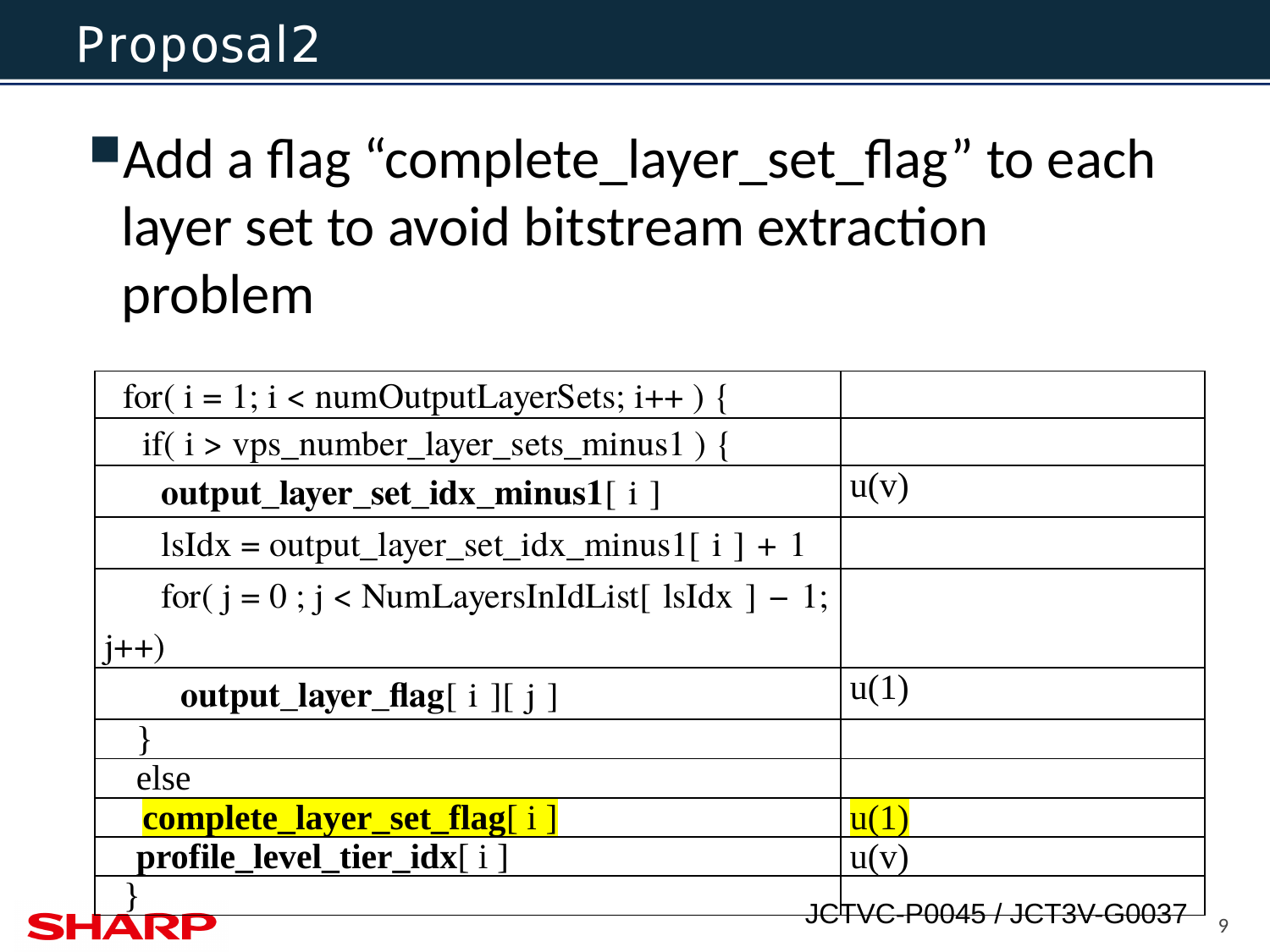

# Proposal2
Add a flag “complete_layer_set_flag” to each layer set to avoid bitstream extraction problem

| for( i = 1; i < numOutputLayerSets; i++ ) { |  |
| --- | --- |
| if( i > vps\_number\_layer\_sets\_minus1 ) { |  |
| output\_layer\_set\_idx\_minus1[ i ] | u(v) |
| lsIdx = output\_layer\_set\_idx\_minus1[ i ] + 1 |  |
| for( j = 0 ; j < NumLayersInIdList[ lsIdx ] − 1; j++) |  |
| output\_layer\_flag[ i ][ j ] | u(1) |
| } |  |
| else |  |
| complete\_layer\_set\_flag[ i ] | u(1) |
| profile\_level\_tier\_idx[ i ] | u(v) |
| } |  |
9